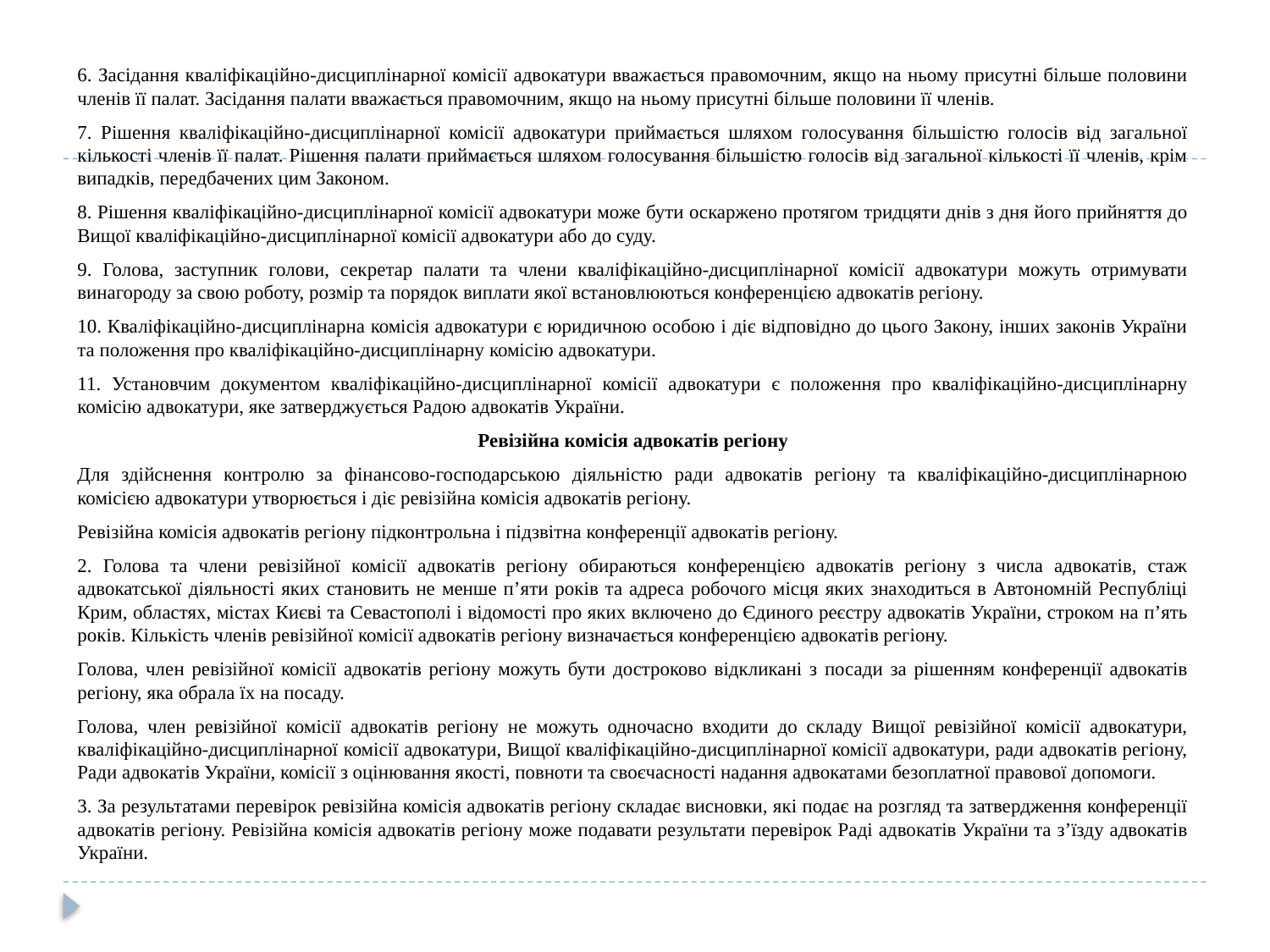

6. Засідання кваліфікаційно-дисциплінарної комісії адвокатури вважається правомочним, якщо на ньому присутні більше половини членів її палат. Засідання палати вважається правомочним, якщо на ньому присутні більше половини її членів.
7. Рішення кваліфікаційно-дисциплінарної комісії адвокатури приймається шляхом голосування більшістю голосів від загальної кількості членів її палат. Рішення палати приймається шляхом голосування більшістю голосів від загальної кількості її членів, крім випадків, передбачених цим Законом.
8. Рішення кваліфікаційно-дисциплінарної комісії адвокатури може бути оскаржено протягом тридцяти днів з дня його прийняття до Вищої кваліфікаційно-дисциплінарної комісії адвокатури або до суду.
9. Голова, заступник голови, секретар палати та члени кваліфікаційно-дисциплінарної комісії адвокатури можуть отримувати винагороду за свою роботу, розмір та порядок виплати якої встановлюються конференцією адвокатів регіону.
10. Кваліфікаційно-дисциплінарна комісія адвокатури є юридичною особою і діє відповідно до цього Закону, інших законів України та положення про кваліфікаційно-дисциплінарну комісію адвокатури.
11. Установчим документом кваліфікаційно-дисциплінарної комісії адвокатури є положення про кваліфікаційно-дисциплінарну комісію адвокатури, яке затверджується Радою адвокатів України.
Ревізійна комісія адвокатів регіону
Для здійснення контролю за фінансово-господарською діяльністю ради адвокатів регіону та кваліфікаційно-дисциплінарною комісією адвокатури утворюється і діє ревізійна комісія адвокатів регіону.
Ревізійна комісія адвокатів регіону підконтрольна і підзвітна конференції адвокатів регіону.
2. Голова та члени ревізійної комісії адвокатів регіону обираються конференцією адвокатів регіону з числа адвокатів, стаж адвокатської діяльності яких становить не менше п’яти років та адреса робочого місця яких знаходиться в Автономній Республіці Крим, областях, містах Києві та Севастополі і відомості про яких включено до Єдиного реєстру адвокатів України, строком на п’ять років. Кількість членів ревізійної комісії адвокатів регіону визначається конференцією адвокатів регіону.
Голова, член ревізійної комісії адвокатів регіону можуть бути достроково відкликані з посади за рішенням конференції адвокатів регіону, яка обрала їх на посаду.
Голова, член ревізійної комісії адвокатів регіону не можуть одночасно входити до складу Вищої ревізійної комісії адвокатури, кваліфікаційно-дисциплінарної комісії адвокатури, Вищої кваліфікаційно-дисциплінарної комісії адвокатури, ради адвокатів регіону, Ради адвокатів України, комісії з оцінювання якості, повноти та своєчасності надання адвокатами безоплатної правової допомоги.
3. За результатами перевірок ревізійна комісія адвокатів регіону складає висновки, які подає на розгляд та затвердження конференції адвокатів регіону. Ревізійна комісія адвокатів регіону може подавати результати перевірок Раді адвокатів України та з’їзду адвокатів України.